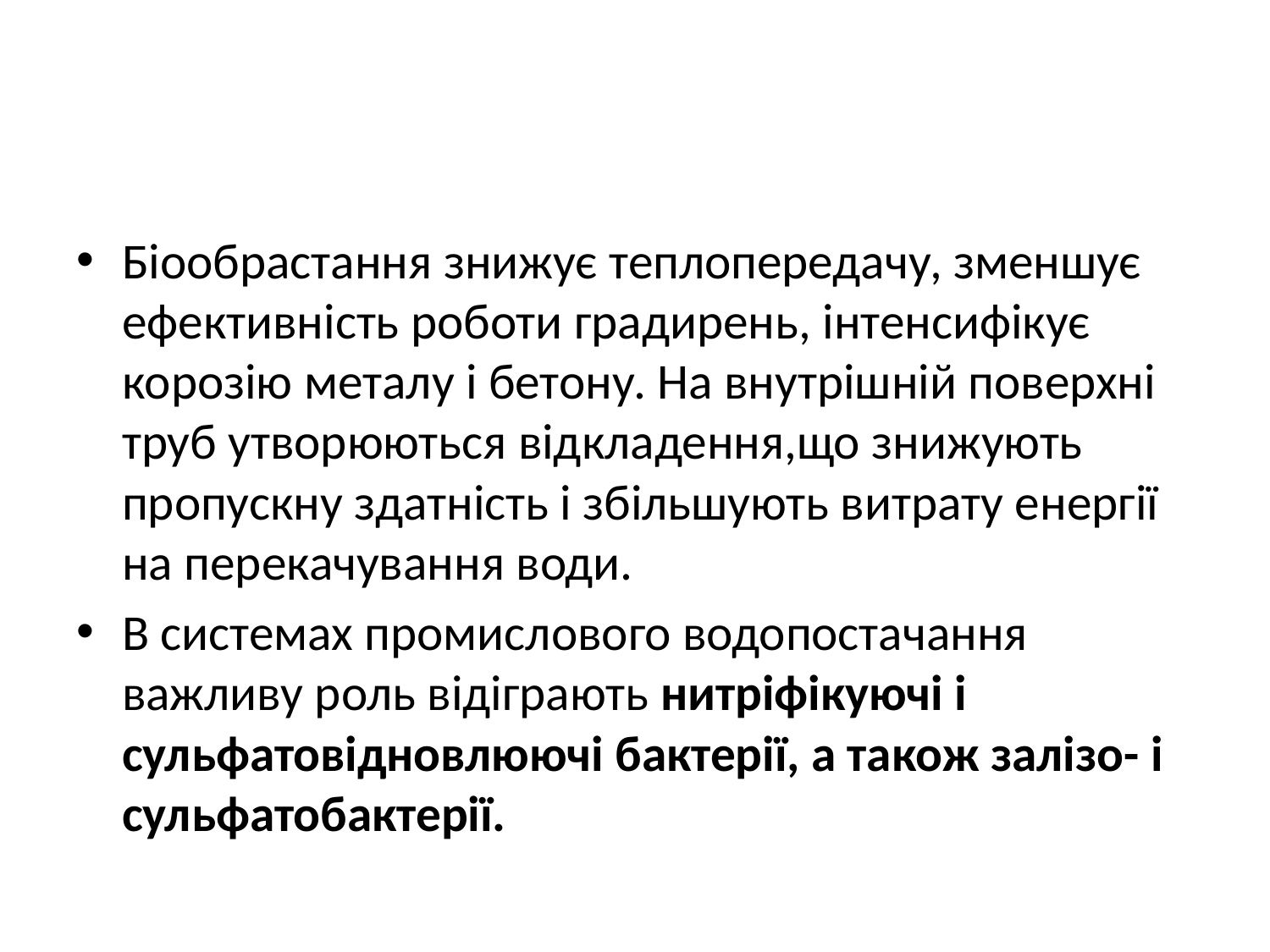

#
Біообрастання знижує теплопередачу, зменшує ефективність роботи градирень, інтенсифікує корозію металу і бетону. На внутрішній поверхні труб утворюються відкладення,що знижують пропускну здатність і збільшують витрату енергії на перекачування води.
В системах промислового водопостачання важливу роль відіграють нитріфікуючі і сульфатовідновлюючі бактерії, а також залізо- і сульфатобактерії.